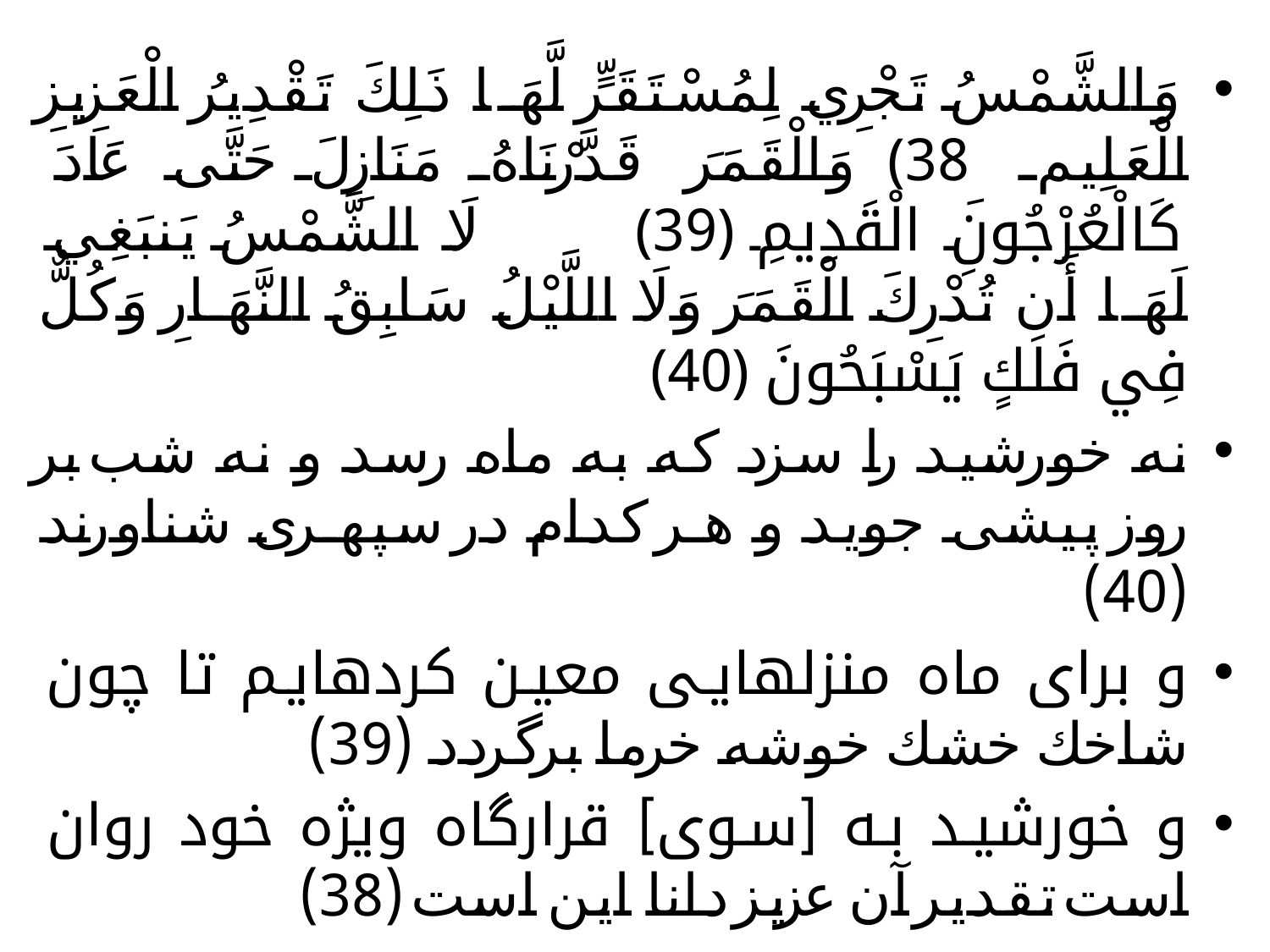

وَالشَّمْسُ تَجْرِي لِمُسْتَقَرٍّ لَّهَا ذَلِكَ تَقْدِيرُ الْعَزِيزِ الْعَلِيمِ ﴿38﴾ وَالْقَمَرَ قَدَّرْنَاهُ مَنَازِلَ حَتَّى عَادَ كَالْعُرْجُونِ الْقَدِيمِ ﴿39﴾       لَا الشَّمْسُ يَنبَغِي لَهَا أَن تُدْرِكَ الْقَمَرَ وَلَا اللَّيْلُ سَابِقُ النَّهَارِ وَكُلٌّ فِي فَلَكٍ يَسْبَحُونَ ﴿40﴾
نه خورشيد را سزد كه به ماه رسد و نه شب بر روز پيشى جويد و هر كدام در سپهرى شناورند (40)
و براى ماه منزلهايى معين كرده‏ايم تا چون شاخك خشك خوشه خرما برگردد (39)
و خورشيد به [سوى] قرارگاه ويژه خود روان است تقدير آن عزيز دانا اين است (38)